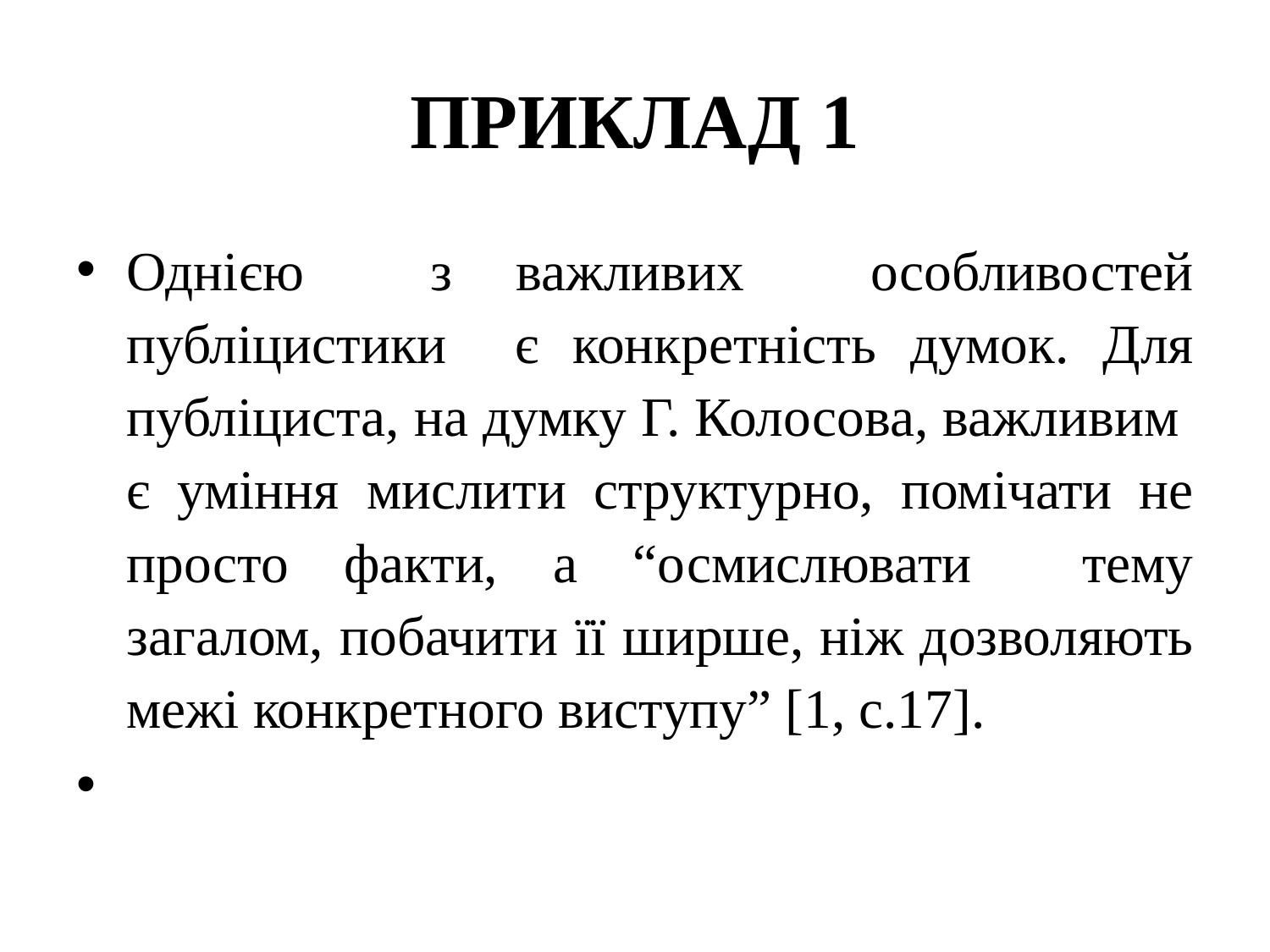

# ПРИКЛАД 1
Однією  з важливих  особливостей публіцистики  є конкретність думок. Для публіциста, на думку Г. Колосова, важливим  є уміння мислити структурно, помічати не просто факти, а “осмислювати  тему загалом, побачити її ширше, ніж дозволяють межі конкретного виступу” [1, с.17].